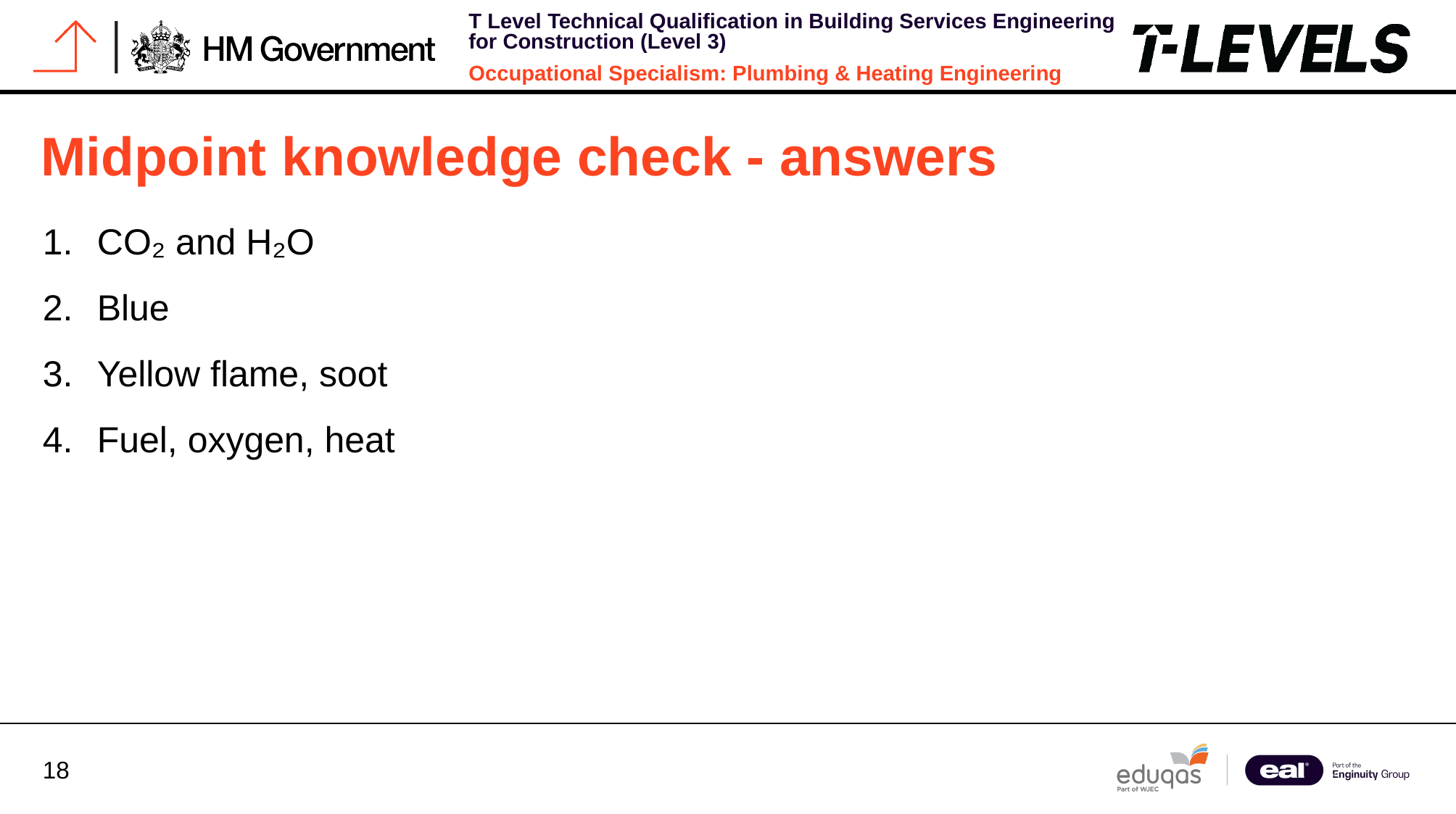

# Midpoint knowledge check - answers
CO₂ and H₂O
Blue
Yellow flame, soot
Fuel, oxygen, heat